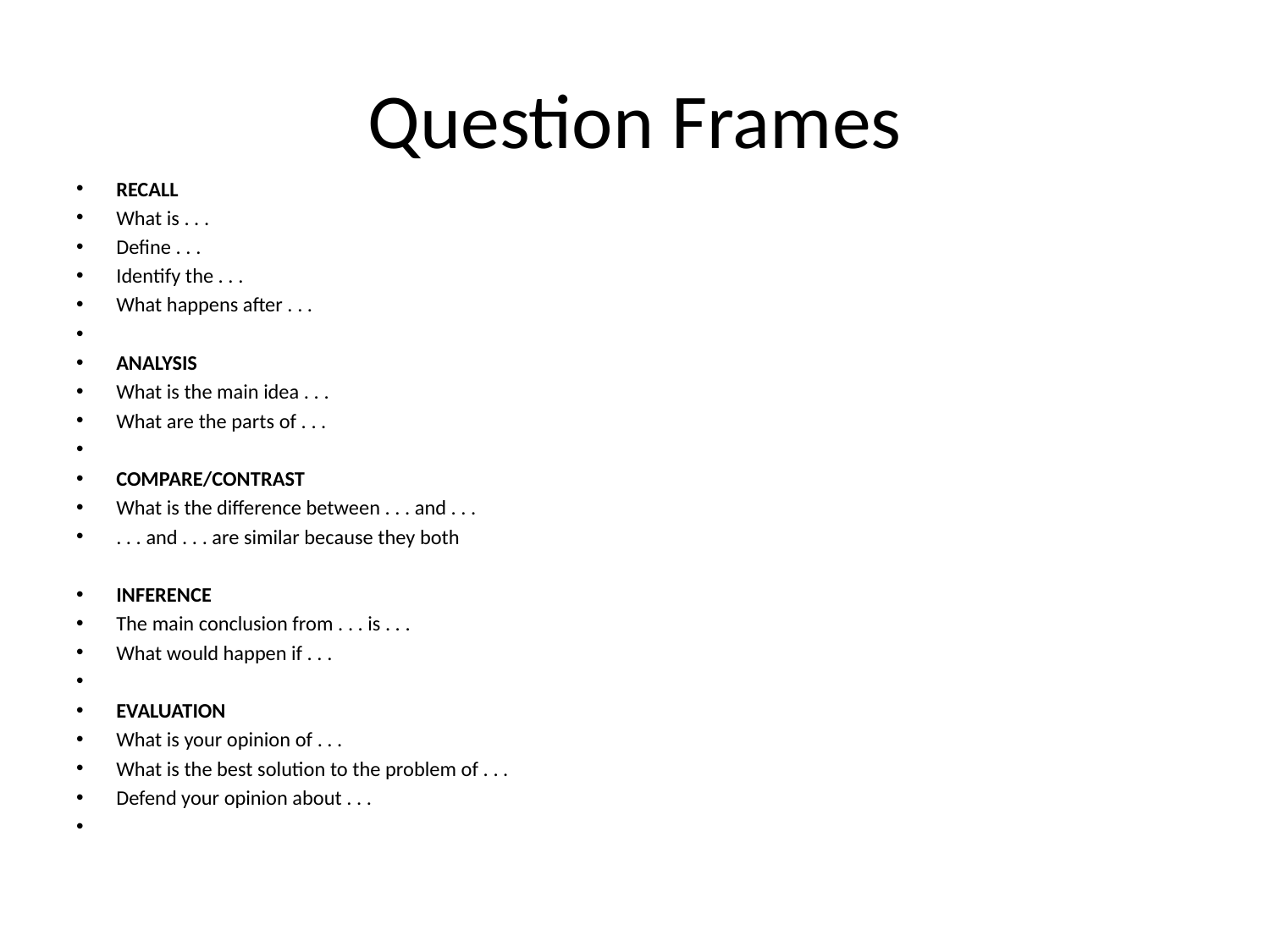

# Question Frames
RECALL
What is . . .
Define . . .
Identify the . . .
What happens after . . .

ANALYSIS
What is the main idea . . .
What are the parts of . . .

COMPARE/CONTRAST
What is the difference between . . . and . . .
. . . and . . . are similar because they both

INFERENCE
The main conclusion from . . . is . . .
What would happen if . . .

EVALUATION
What is your opinion of . . .
What is the best solution to the problem of . . .
Defend your opinion about . . .